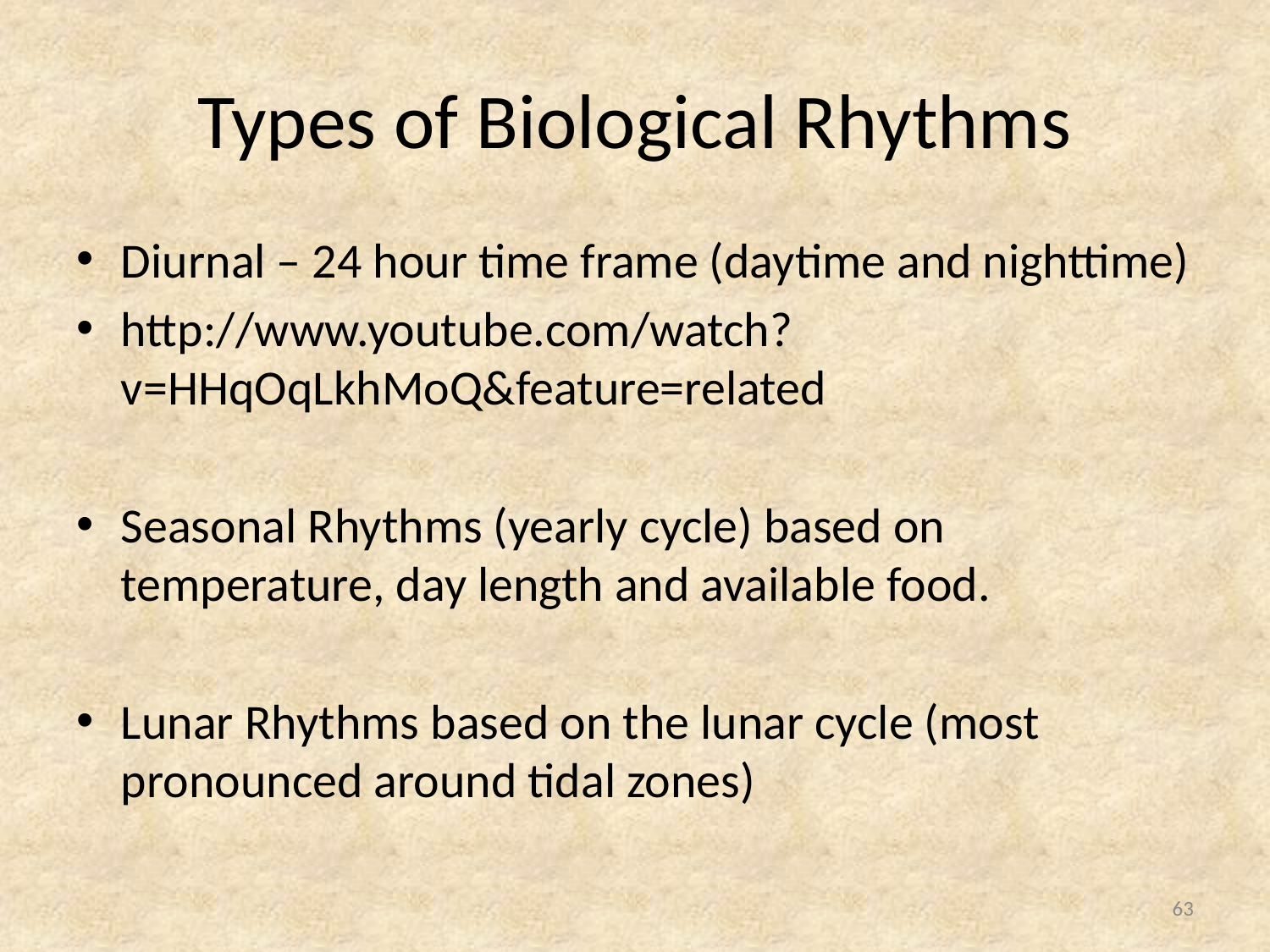

# Types of Biological Rhythms
Diurnal – 24 hour time frame (daytime and nighttime)
http://www.youtube.com/watch?v=HHqOqLkhMoQ&feature=related

Seasonal Rhythms (yearly cycle) based on temperature, day length and available food.

Lunar Rhythms based on the lunar cycle (most pronounced around tidal zones)
63